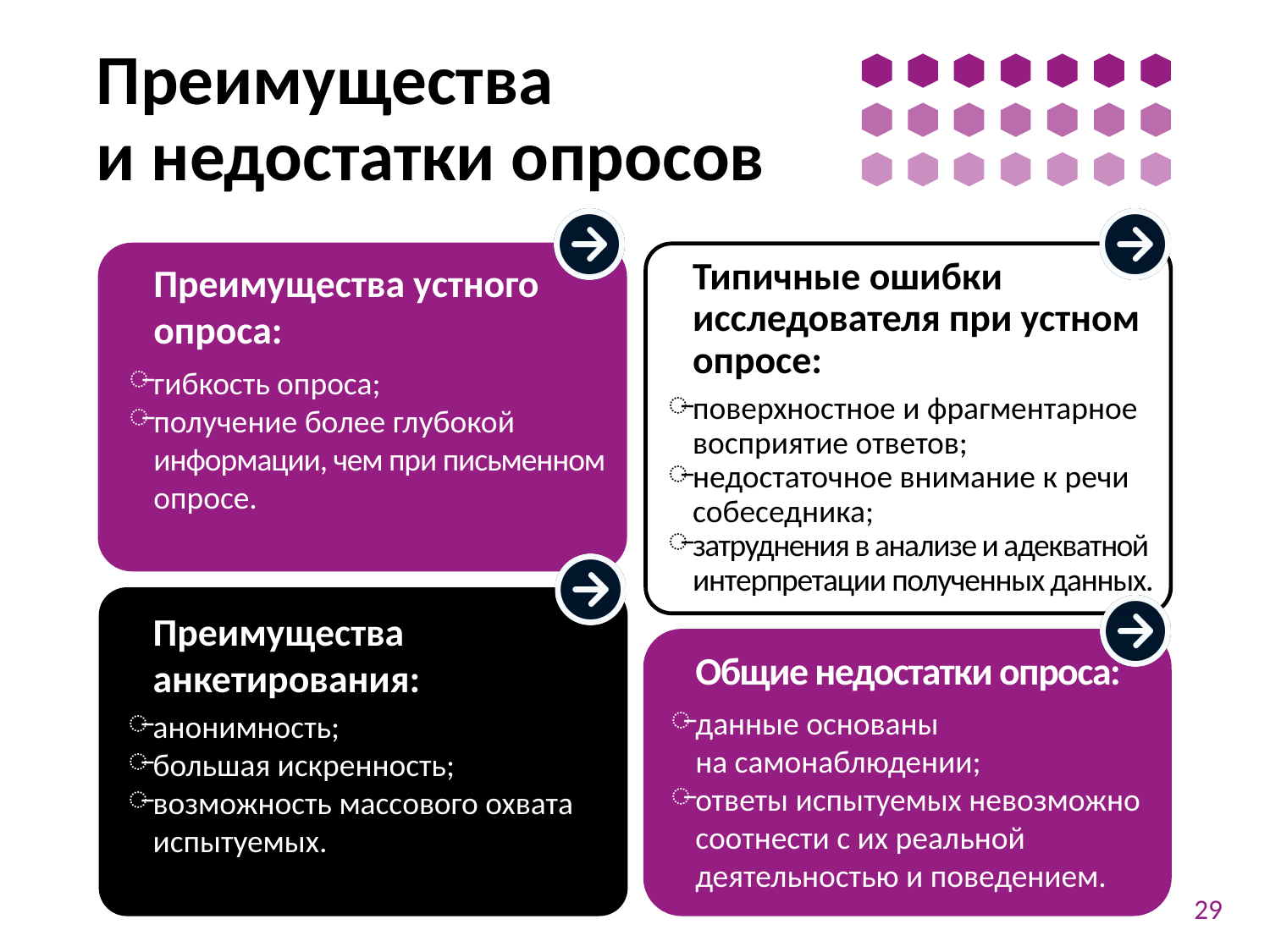

# Преимущества и недостатки опросов

Типичные ошибки исследователя при устном опросе:
поверхностное и фрагментарное восприятие ответов;
недостаточное внимание к речи собеседника;
затруднения в анализе и адекватной интерпретации полученных данных.
Преимущества устного опроса:
гибкость опроса;
получение более глубокой информации, чем при письменном опросе.

Преимущества анкетирования:
анонимность;
большая искренность;
возможность массового охвата испытуемых.

Общие недостатки опроса:
данные основаны
на самонаблюдении;
ответы испытуемых невозможно соотнести с их реальной деятельностью и поведением.
29